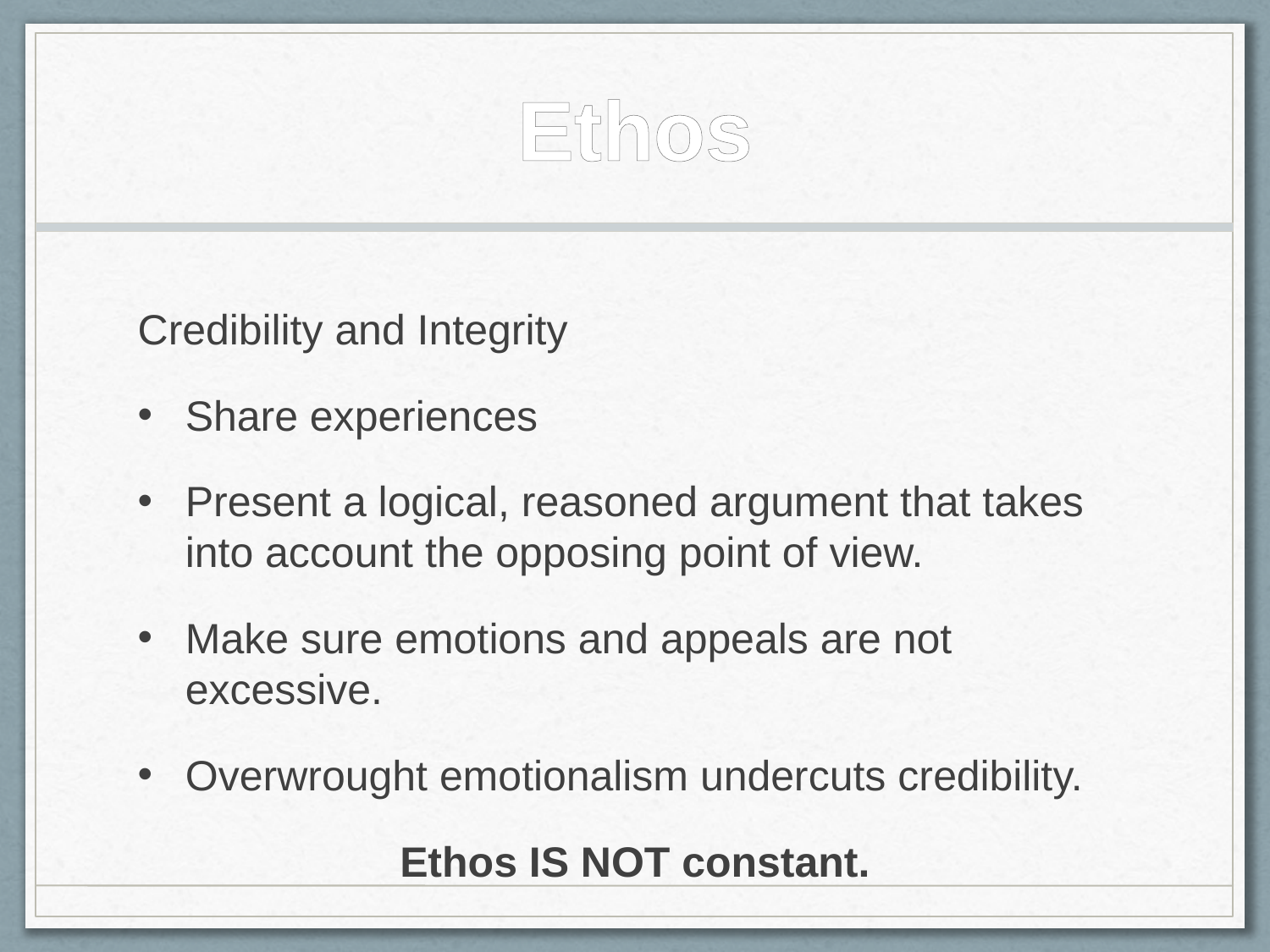

# Ethos
Credibility and Integrity
Share experiences
Present a logical, reasoned argument that takes into account the opposing point of view.
Make sure emotions and appeals are not excessive.
Overwrought emotionalism undercuts credibility.
Ethos IS NOT constant.